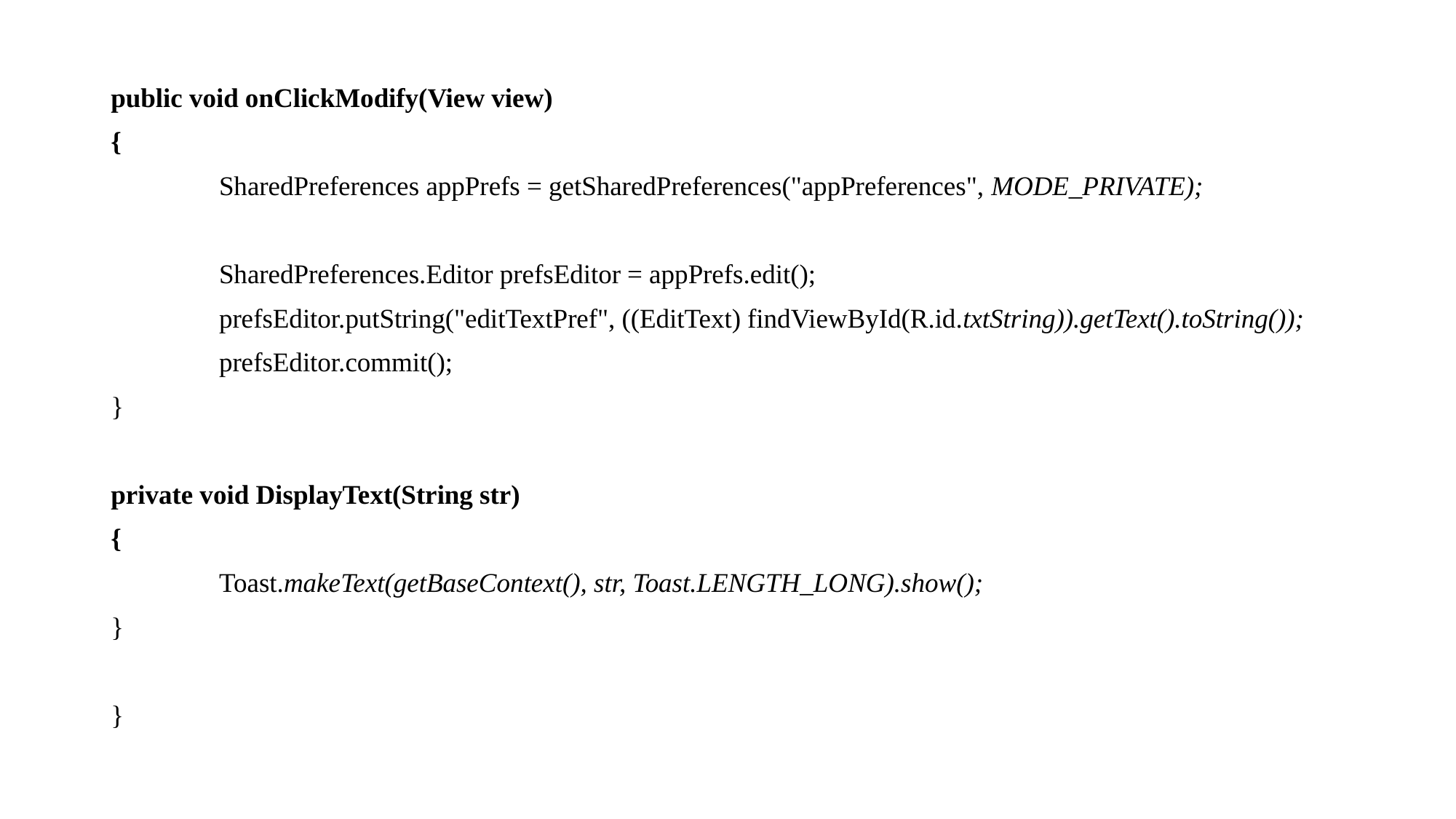

public void onClickModify(View view)
{
	SharedPreferences appPrefs = getSharedPreferences("appPreferences", MODE_PRIVATE);

	SharedPreferences.Editor prefsEditor = appPrefs.edit();
	prefsEditor.putString("editTextPref", ((EditText) findViewById(R.id.txtString)).getText().toString());
	prefsEditor.commit();
}

private void DisplayText(String str)
{
	Toast.makeText(getBaseContext(), str, Toast.LENGTH_LONG).show();
}

}